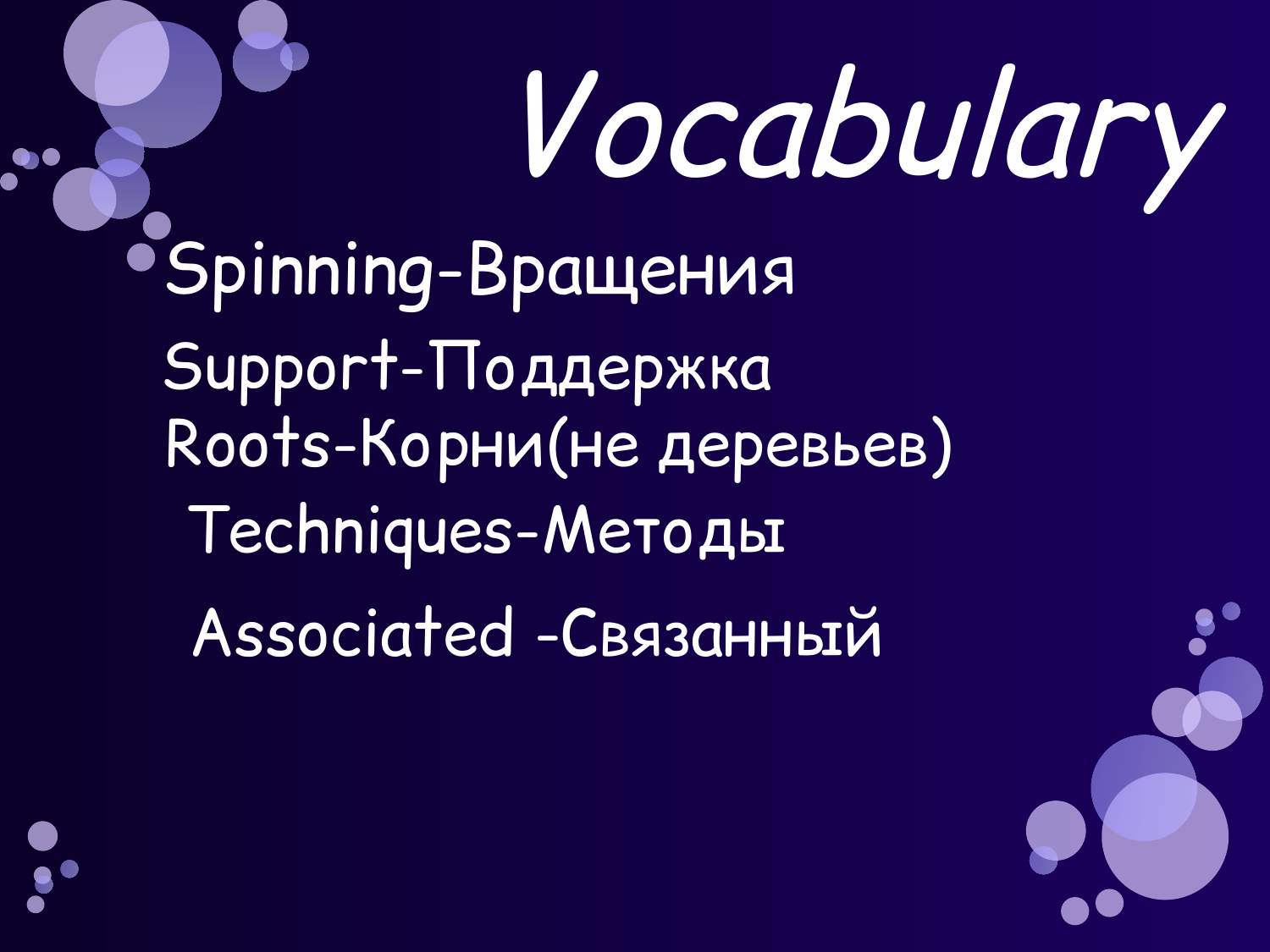

Vocabulary
Spinning-Вращения
Support-Поддержка
Roots-Корни(не деревьев)
Techniques-Методы
Associated -Связанный